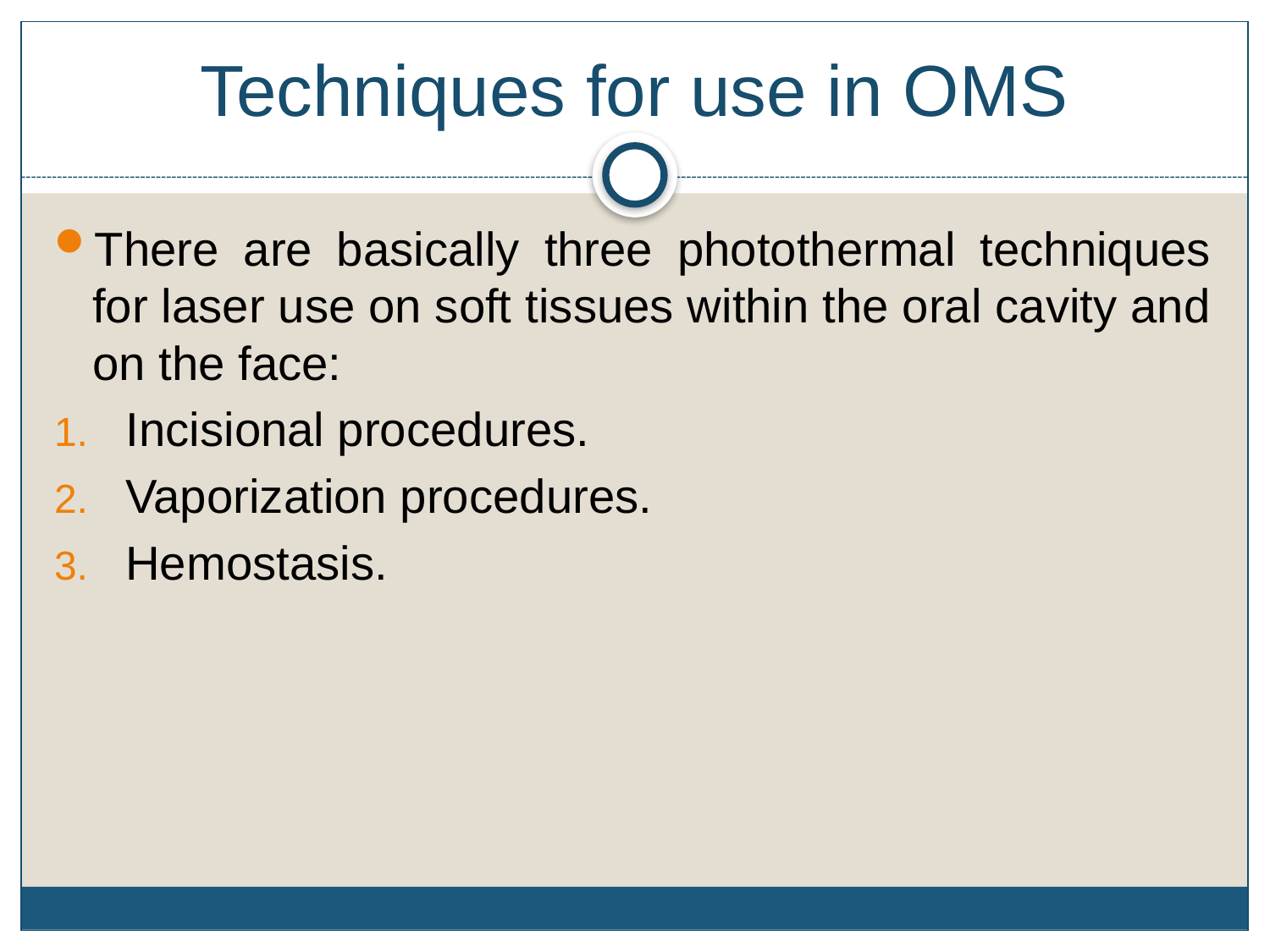

# Techniques for use in OMS
There are basically three photothermal techniques for laser use on soft tissues within the oral cavity and on the face:
Incisional procedures.
Vaporization procedures.
Hemostasis.